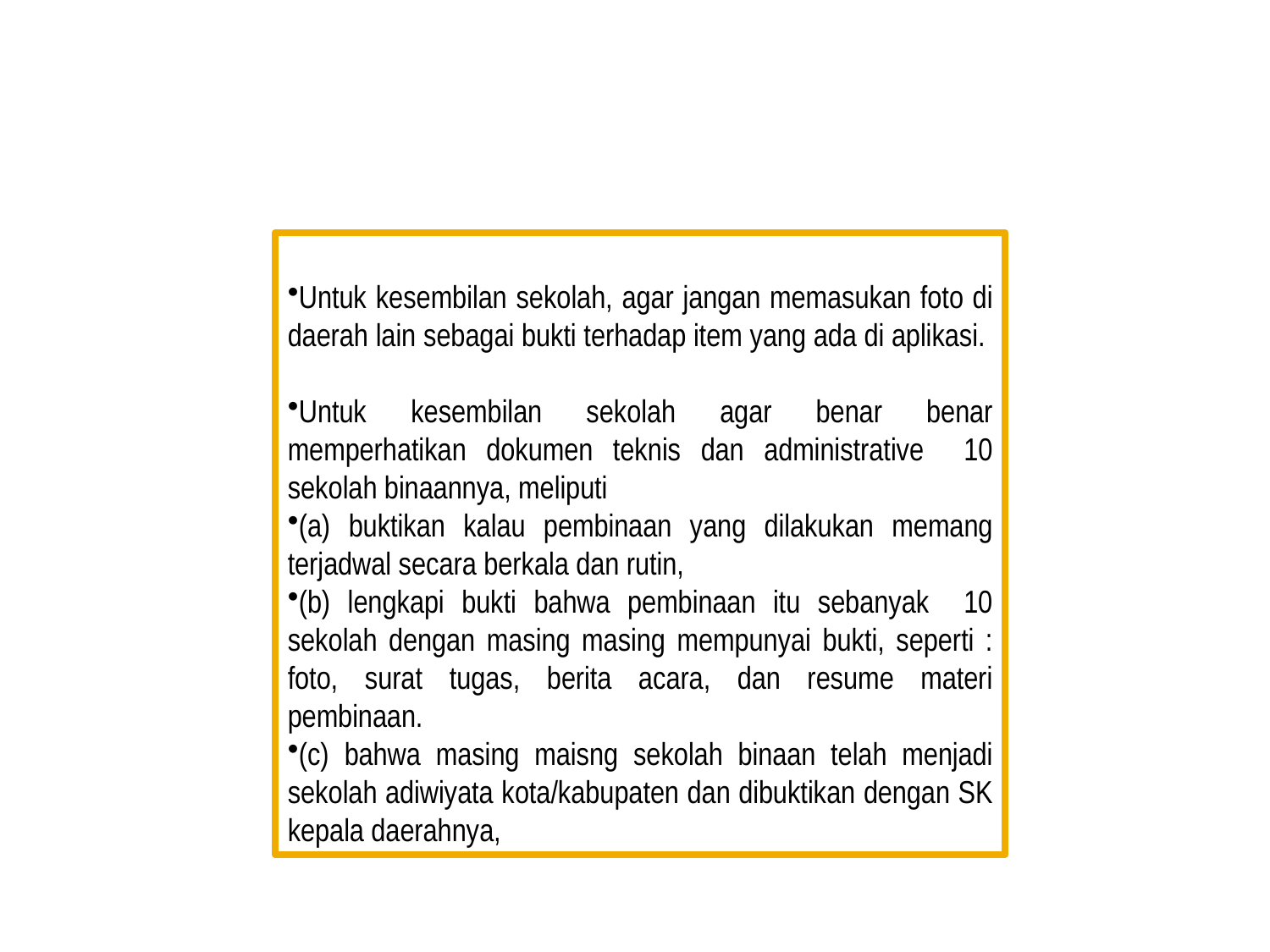

Untuk kesembilan sekolah, agar jangan memasukan foto di daerah lain sebagai bukti terhadap item yang ada di aplikasi.

Untuk kesembilan sekolah agar benar benar memperhatikan dokumen teknis dan administrative  10 sekolah binaannya, meliputi
(a) buktikan kalau pembinaan yang dilakukan memang terjadwal secara berkala dan rutin,
(b) lengkapi bukti bahwa pembinaan itu sebanyak  10 sekolah dengan masing masing mempunyai bukti, seperti : foto, surat tugas, berita acara, dan resume materi pembinaan.
(c) bahwa masing maisng sekolah binaan telah menjadi sekolah adiwiyata kota/kabupaten dan dibuktikan dengan SK kepala daerahnya,